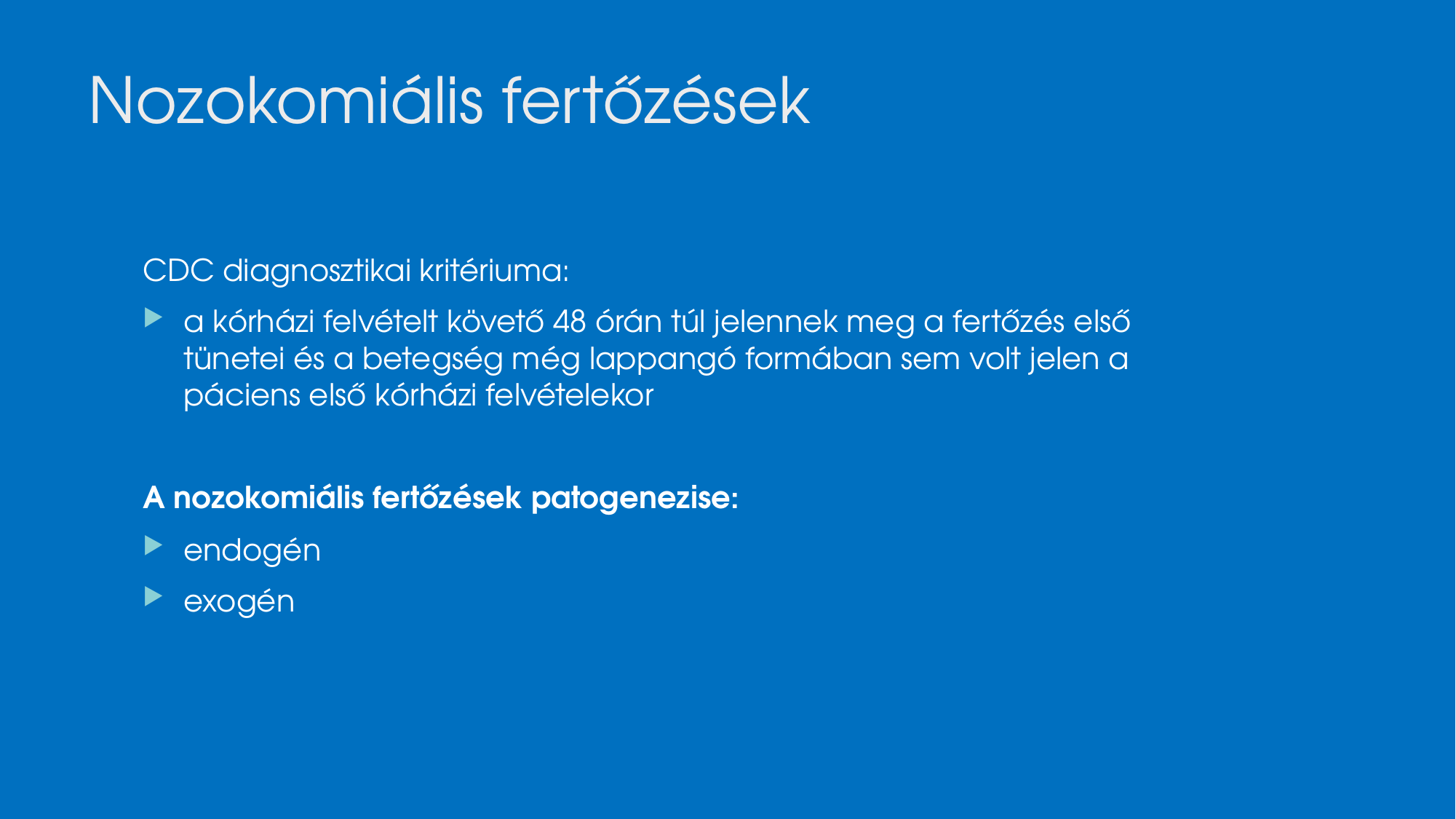

# Nozokomiális fertőzések
CDC diagnosztikai kritériuma:
a kórházi felvételt követő 48 órán túl jelennek meg a fertőzés első tünetei és a betegség még lappangó formában sem volt jelen a páciens első kórházi felvételekor

A nozokomiális fertőzések patogenezise:
endogén
exogén